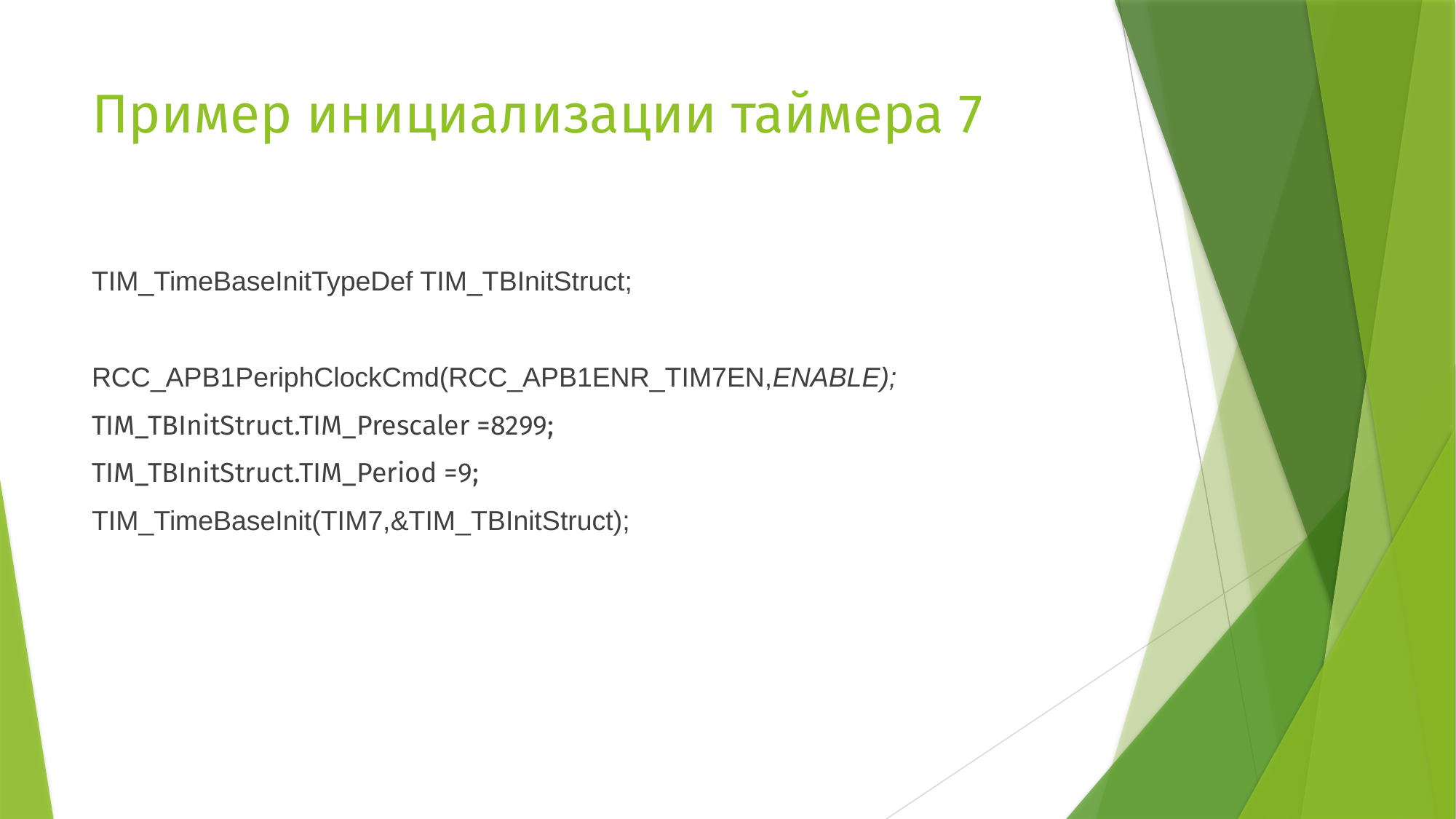

# Пример инициализации таймера 7
TIM_TimeBaseInitTypeDef TIM_TBInitStruct;

RCC_APB1PeriphClockCmd(RCC_APB1ENR_TIM7EN,ENABLE);
TIM_TBInitStruct.TIM_Prescaler =8299;
TIM_TBInitStruct.TIM_Period =9;
TIM_TimeBaseInit(TIM7,&TIM_TBInitStruct);